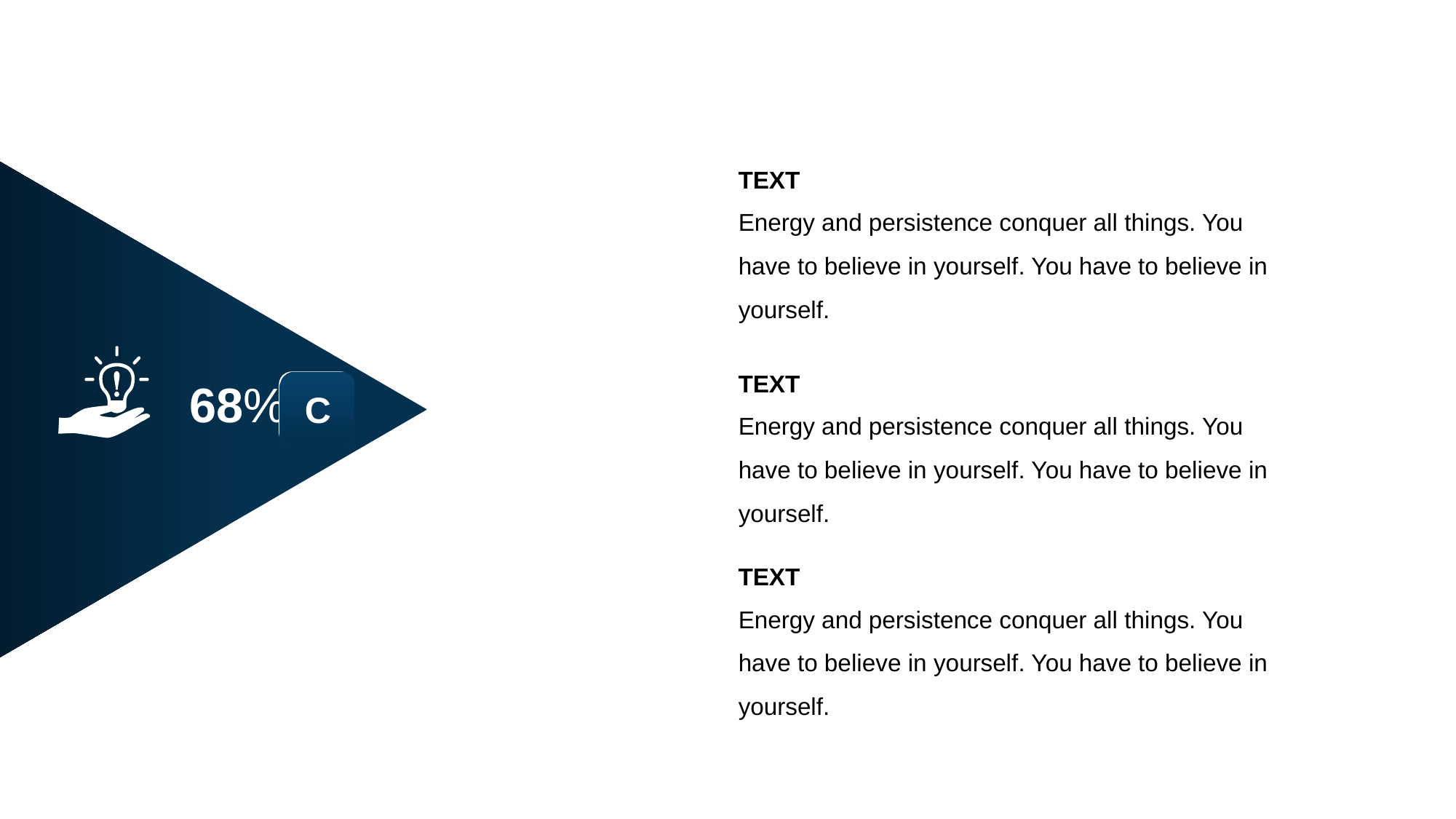

TEXT
Energy and persistence conquer all things. You have to believe in yourself. You have to believe in yourself.

TEXT
Energy and persistence conquer all things. You have to believe in yourself. You have to believe in yourself.
68%
A
C
B
TEXT
Energy and persistence conquer all things. You have to believe in yourself. You have to believe in yourself.